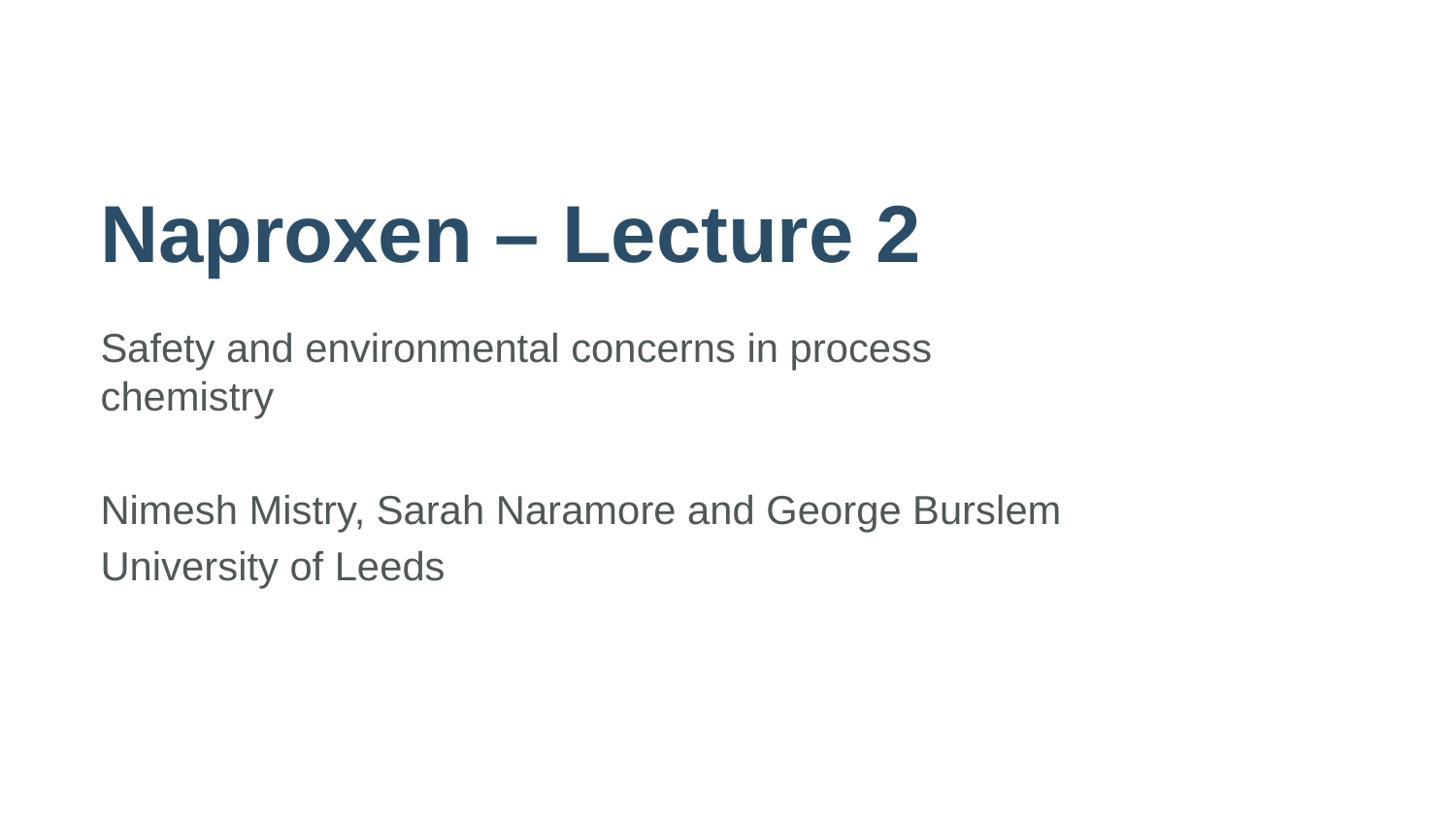

# Naproxen – Lecture 2
Safety and environmental concerns in process chemistry

Nimesh Mistry, Sarah Naramore and George Burslem
University of Leeds